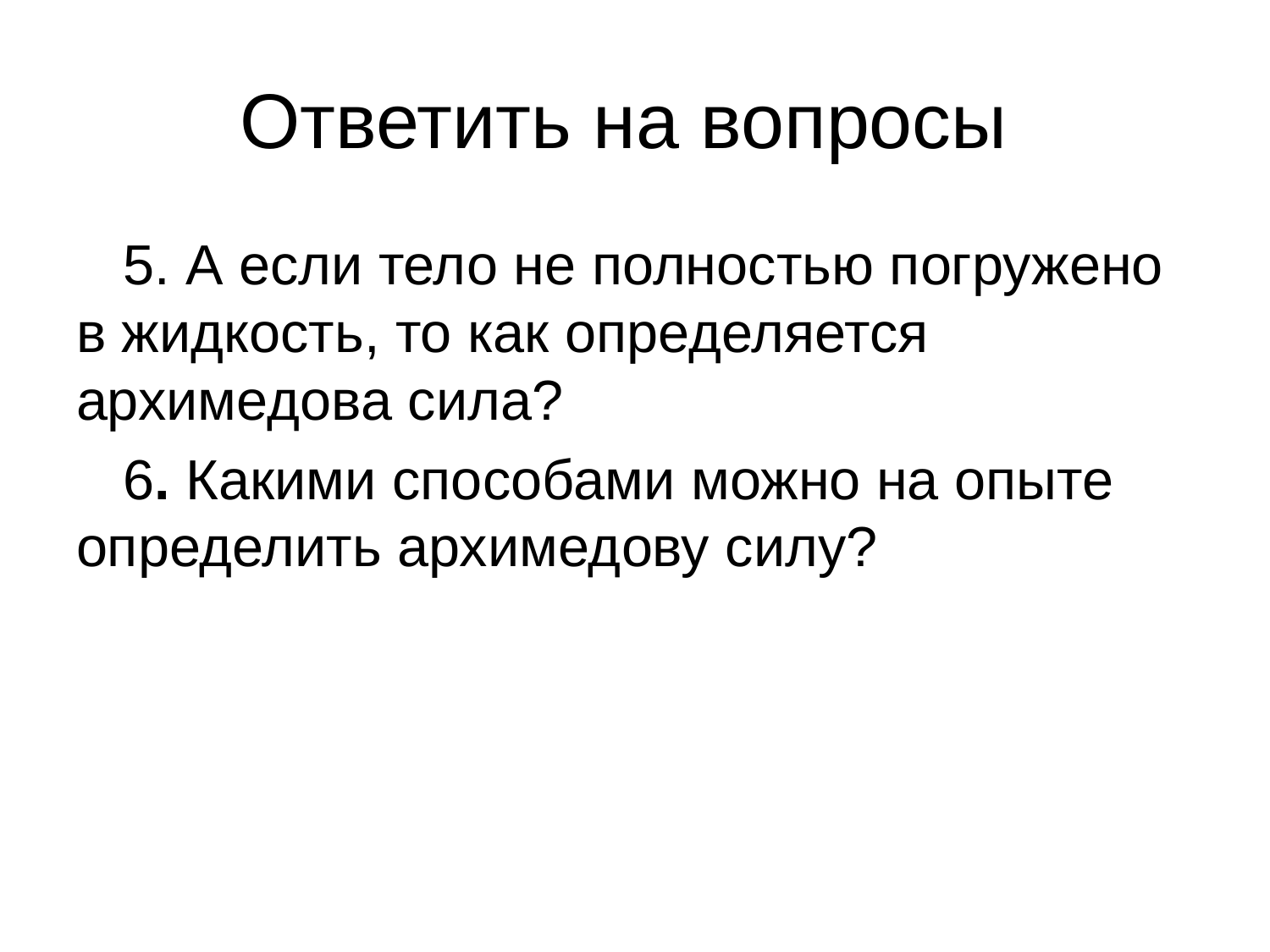

# Ответить на вопросы
   5. А если тело не полностью погружено в жидкость, то как определяется архимедова сила?
   6. Какими способами можно на опыте определить архимедову силу?